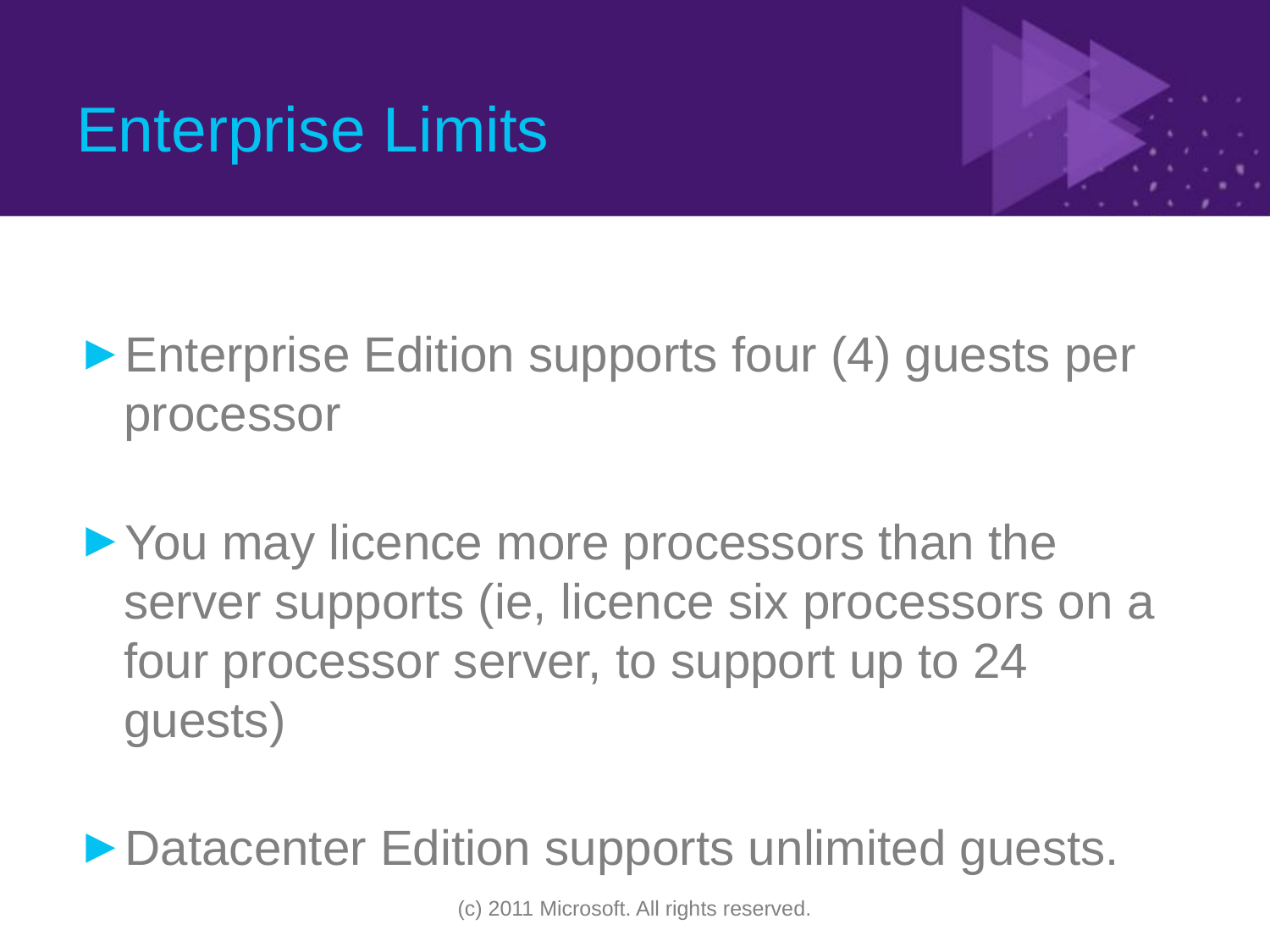

# Enterprise Limits
Enterprise Edition supports four (4) guests per processor
You may licence more processors than the server supports (ie, licence six processors on a four processor server, to support up to 24 guests)
Datacenter Edition supports unlimited guests.
(c) 2011 Microsoft. All rights reserved.